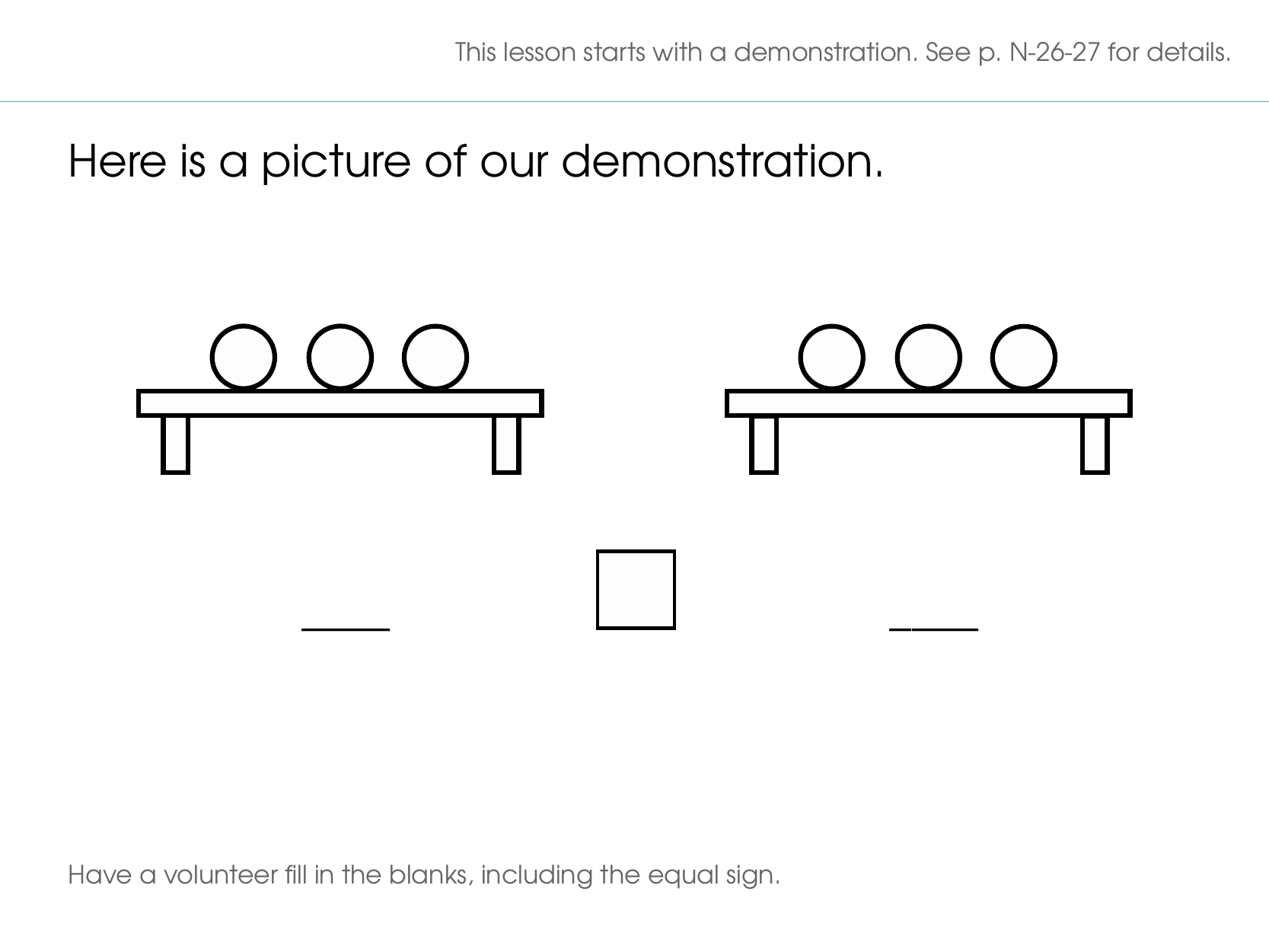

This lesson starts with a demonstration. See p. N-26-27 for details.
Here is a picture of our demonstration.

____

____

Have a volunteer fill in the blanks, including the equal sign.